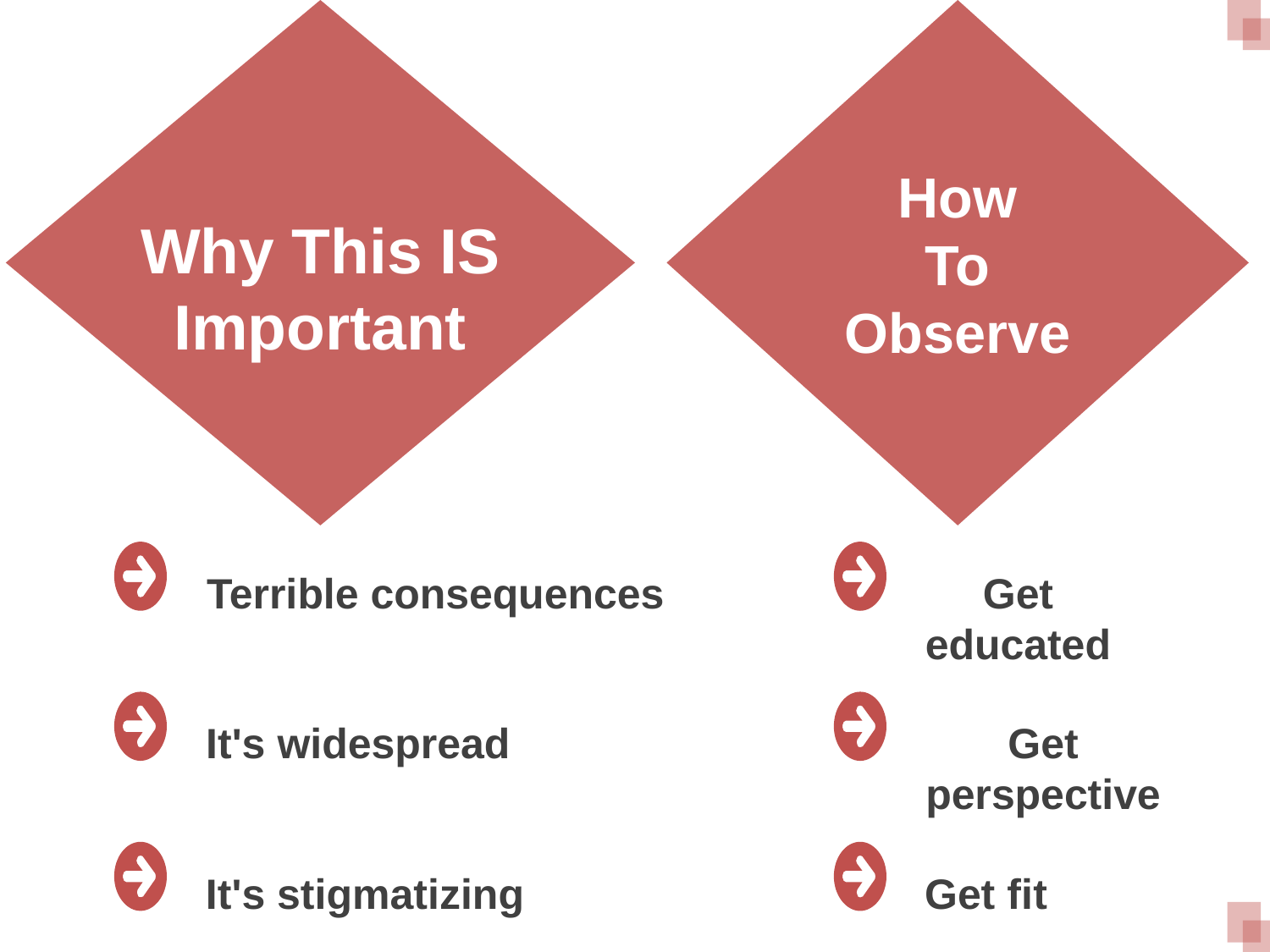

Why This IS Important
How
To Observe

Terrible consequences

It's widespread

It's stigmatizing

Get
educated

Get
perspective

Get fit